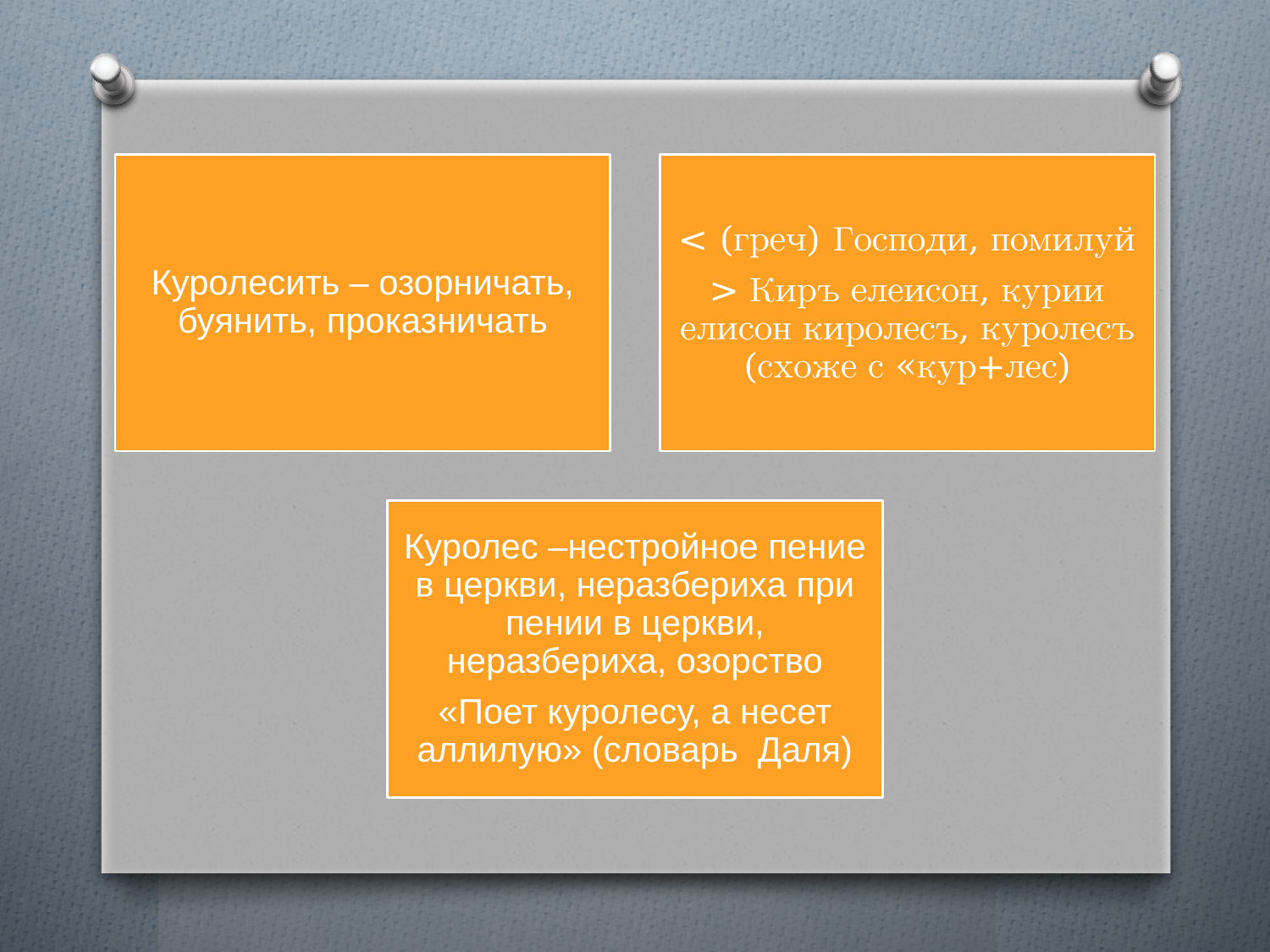

Куролесить – озорничать, буянить, проказничать
< (греч) Господи, помилуй
> Киръ елеисон, курии елисон киролесъ, куролесъ (схоже с «кур+лес)
Куролес –нестройное пение в церкви, неразбериха при пении в церкви, неразбериха, озорство
«Поет куролесу, а несет аллилую» (словарь  Даля)